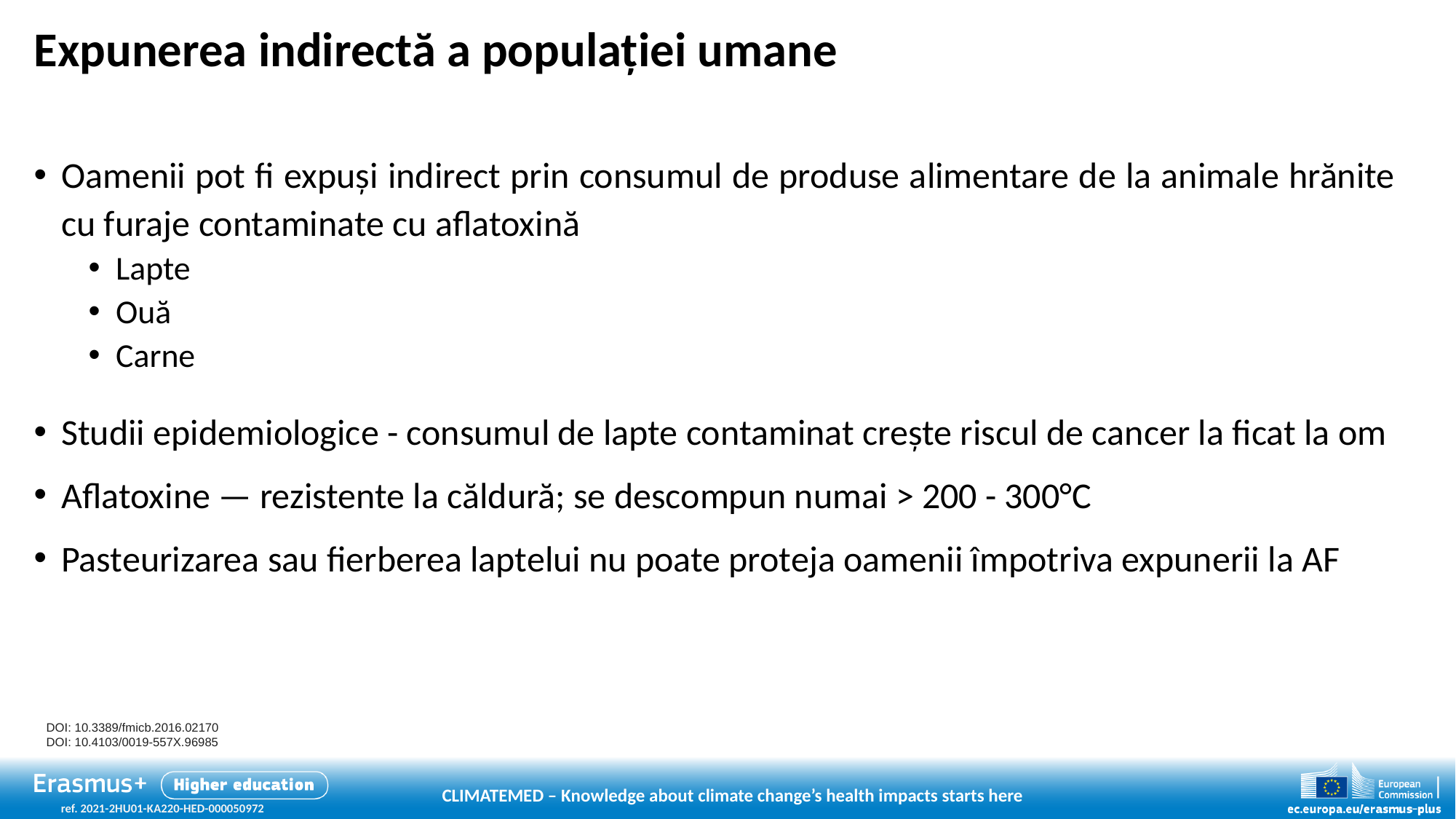

# Expunerea indirectă a populației umane
Oamenii pot fi expuși indirect prin consumul de produse alimentare de la animale hrănite cu furaje contaminate cu aflatoxină
Lapte
Ouă
Carne
Studii epidemiologice - consumul de lapte contaminat crește riscul de cancer la ficat la om
Aflatoxine — rezistente la căldură; se descompun numai > 200 - 300°C
Pasteurizarea sau fierberea laptelui nu poate proteja oamenii împotriva expunerii la AF
DOI: 10.3389/fmicb.2016.02170
DOI: 10.4103/0019-557X.96985